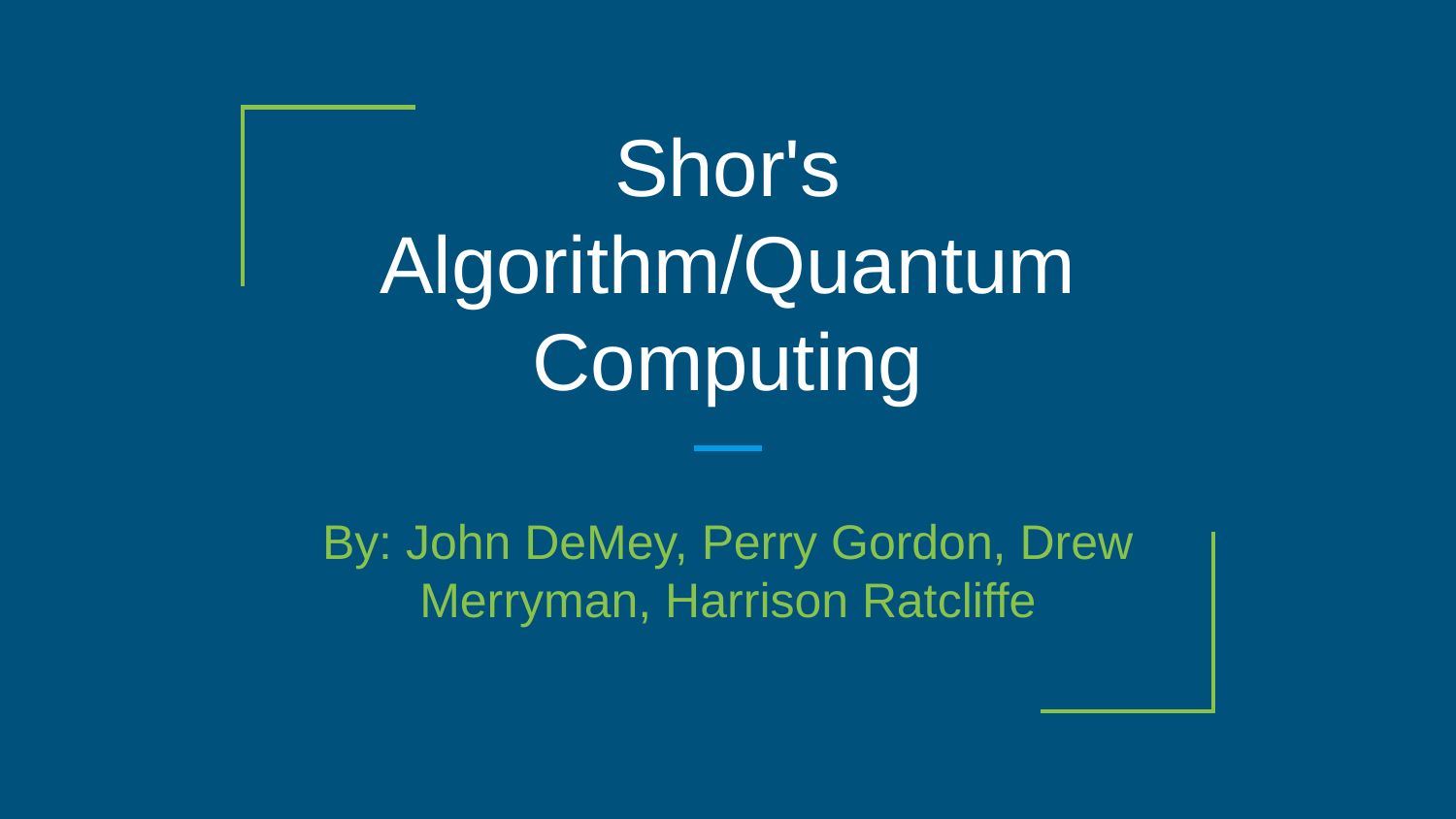

# Shor's Algorithm/Quantum Computing
By: John DeMey, Perry Gordon, Drew Merryman, Harrison Ratcliffe